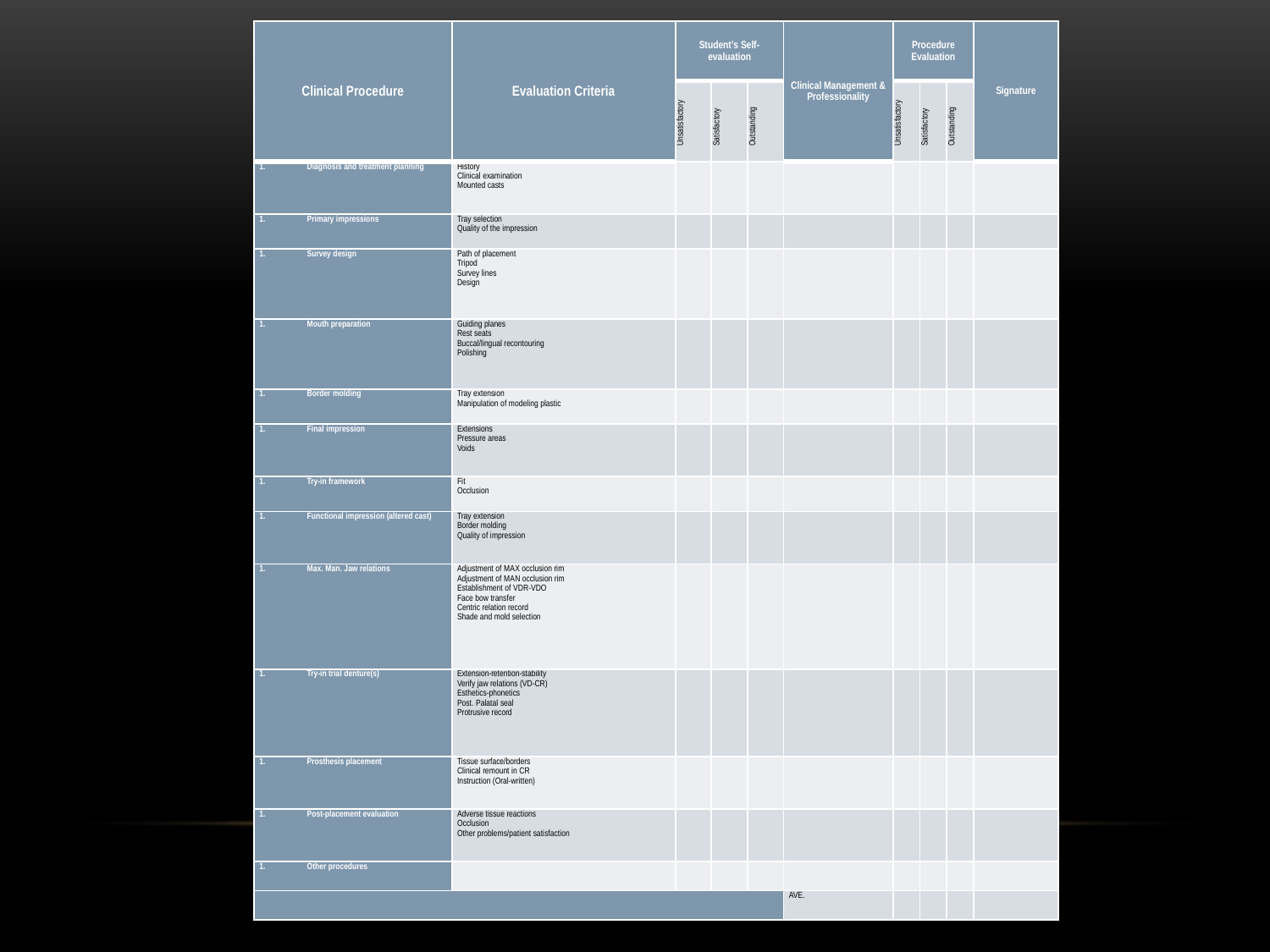

| Clinical Procedure | Evaluation Criteria | Student’s Self-evaluation |  |  | Clinical Management & Professionality | Procedure Evaluation |  |  | Signature |
| --- | --- | --- | --- | --- | --- | --- | --- | --- | --- |
|  |  | Unsatisfactory | Satisfactory | Outstanding |  | Unsatisfactory | Satisfactory | Outstanding |  |
| Diagnosis and treatment planning | History Clinical examination Mounted casts |  |  |  |  |  |  |  |  |
| Primary impressions | Tray selection Quality of the impression |  |  |  |  |  |  |  |  |
| Survey design | Path of placement Tripod Survey lines Design |  |  |  |  |  |  |  |  |
| Mouth preparation | Guiding planes Rest seats Buccal/lingual recontouring Polishing |  |  |  |  |  |  |  |  |
| Border molding | Tray extension Manipulation of modeling plastic |  |  |  |  |  |  |  |  |
| Final impression | Extensions Pressure areas Voids |  |  |  |  |  |  |  |  |
| Try-in framework | Fit Occlusion |  |  |  |  |  |  |  |  |
| Functional impression (altered cast) | Tray extension Border molding Quality of impression |  |  |  |  |  |  |  |  |
| Max. Man. Jaw relations | Adjustment of MAX occlusion rim Adjustment of MAN occlusion rim Establishment of VDR-VDO Face bow transfer Centric relation record Shade and mold selection |  |  |  |  |  |  |  |  |
| Try-in trial denture(s) | Extension-retention-stability Verify jaw relations (VD-CR) Esthetics-phonetics Post. Palatal seal Protrusive record |  |  |  |  |  |  |  |  |
| Prosthesis placement | Tissue surface/borders Clinical remount in CR Instruction (Oral-written) |  |  |  |  |  |  |  |  |
| Post-placement evaluation | Adverse tissue reactions Occlusion Other problems/patient satisfaction |  |  |  |  |  |  |  |  |
| Other procedures |  |  |  |  |  |  |  |  |  |
|  |  |  |  |  | AVE. |  |  |  |  |